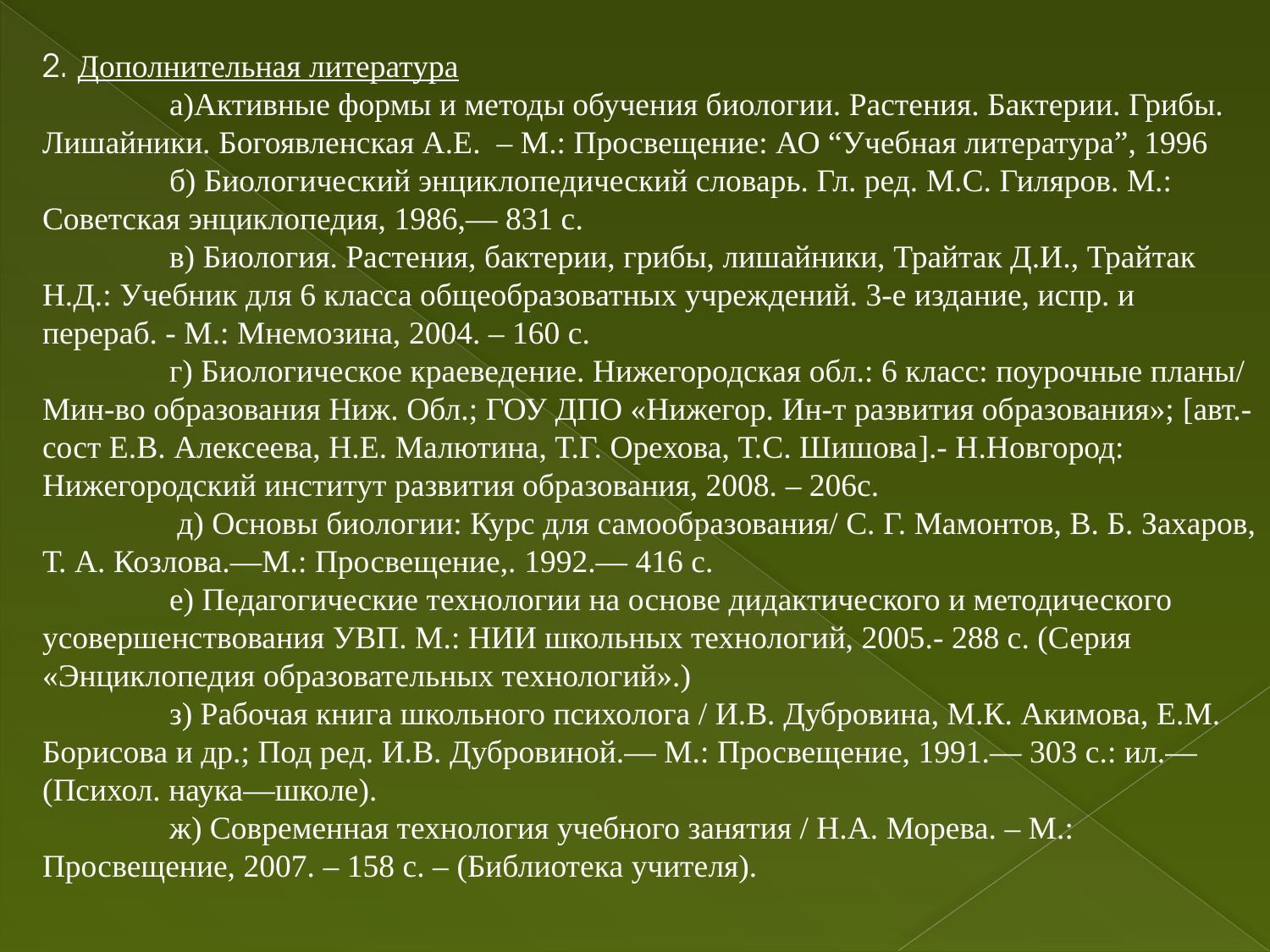

2. Дополнительная литература
	а)Активные формы и методы обучения биологии. Растения. Бактерии. Грибы. Лишайники. Богоявленская А.Е.  – М.: Просвещение: АО “Учебная литература”, 1996
	б) Биологический энциклопедический словарь. Гл. ред. М.С. Гиляров. М.: Советская энциклопедия, 1986,— 831 с.
	в) Биология. Растения, бактерии, грибы, лишайники, Трайтак Д.И., Трайтак Н.Д.: Учебник для 6 класса общеобразоватных учреждений. 3-е издание, испр. и перераб. - М.: Мнемозина, 2004. – 160 с.
	г) Биологическое краеведение. Нижегородская обл.: 6 класс: поурочные планы/ Мин-во образования Ниж. Обл.; ГОУ ДПО «Нижегор. Ин-т развития образования»; [авт.-сост Е.В. Алексеева, Н.Е. Малютина, Т.Г. Орехова, Т.С. Шишова].- Н.Новгород: Нижегородский институт развития образования, 2008. – 206с.
	 д) Основы биологии: Курс для самообразования/ С. Г. Мамонтов, В. Б. Захаров, Т. А. Козлова.—М.: Просвещение,. 1992.— 416 с.
	е) Педагогические технологии на основе дидактического и методического усовершенствования УВП. М.: НИИ школьных технологий, 2005.- 288 с. (Серия «Энциклопедия образовательных технологий».)
	з) Рабочая книга школьного психолога / И.В. Дубровина, М.К. Акимова, Е.М. Борисова и др.; Под ред. И.В. Дубровиной.— М.: Просвещение, 1991.— 303 с.: ил.— (Психол. наука—школе).
	ж) Современная технология учебного занятия / Н.А. Морева. – М.: Просвещение, 2007. – 158 с. – (Библиотека учителя).